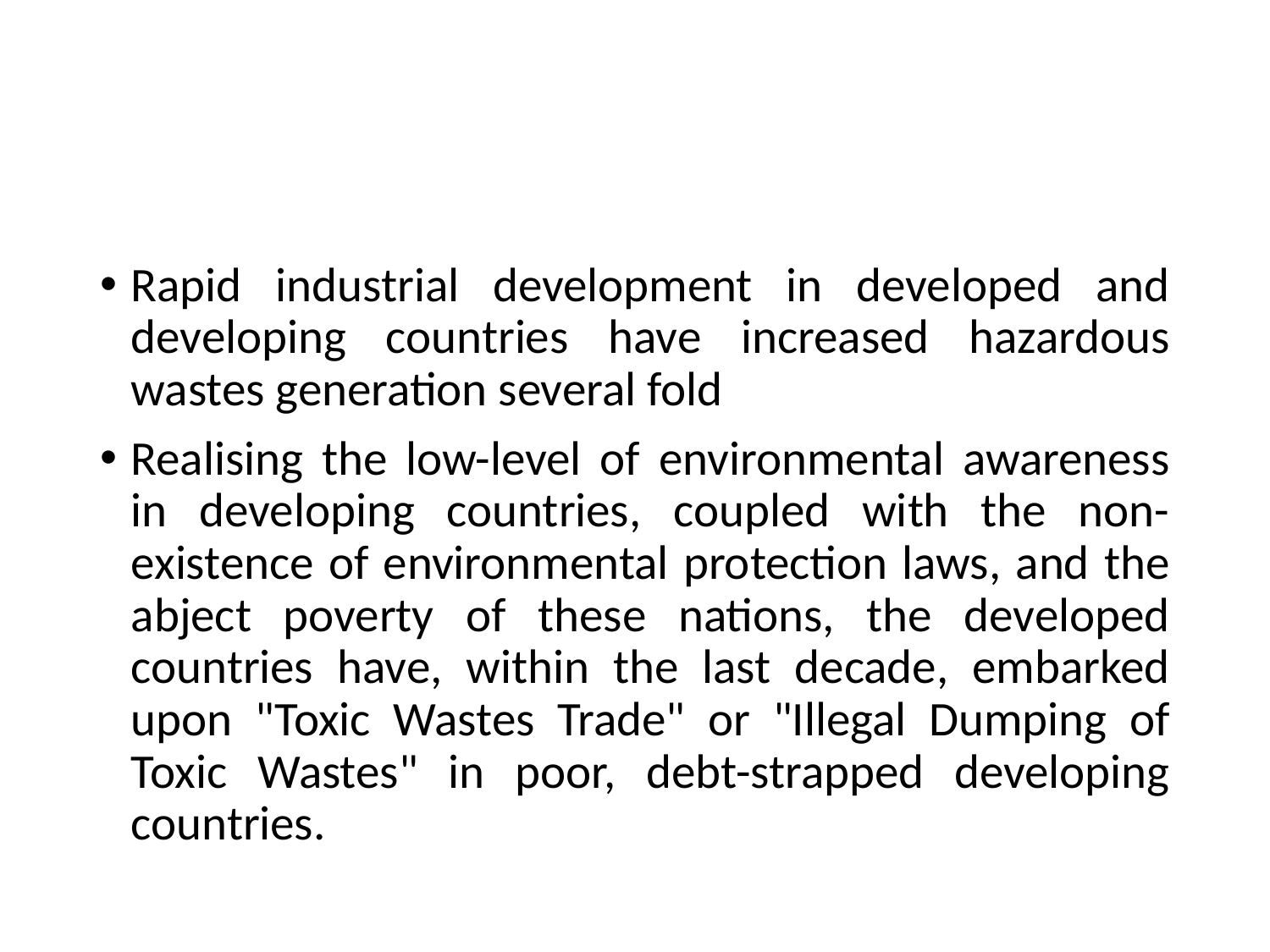

#
Rapid industrial development in developed and developing countries have increased hazardous wastes generation several fold
Realising the low-level of environmental awareness in developing countries, coupled with the non-existence of environmental protection laws, and the abject poverty of these nations, the developed countries have, within the last decade, embarked upon "Toxic Wastes Trade" or "Illegal Dumping of Toxic Wastes" in poor, debt-strapped developing countries.